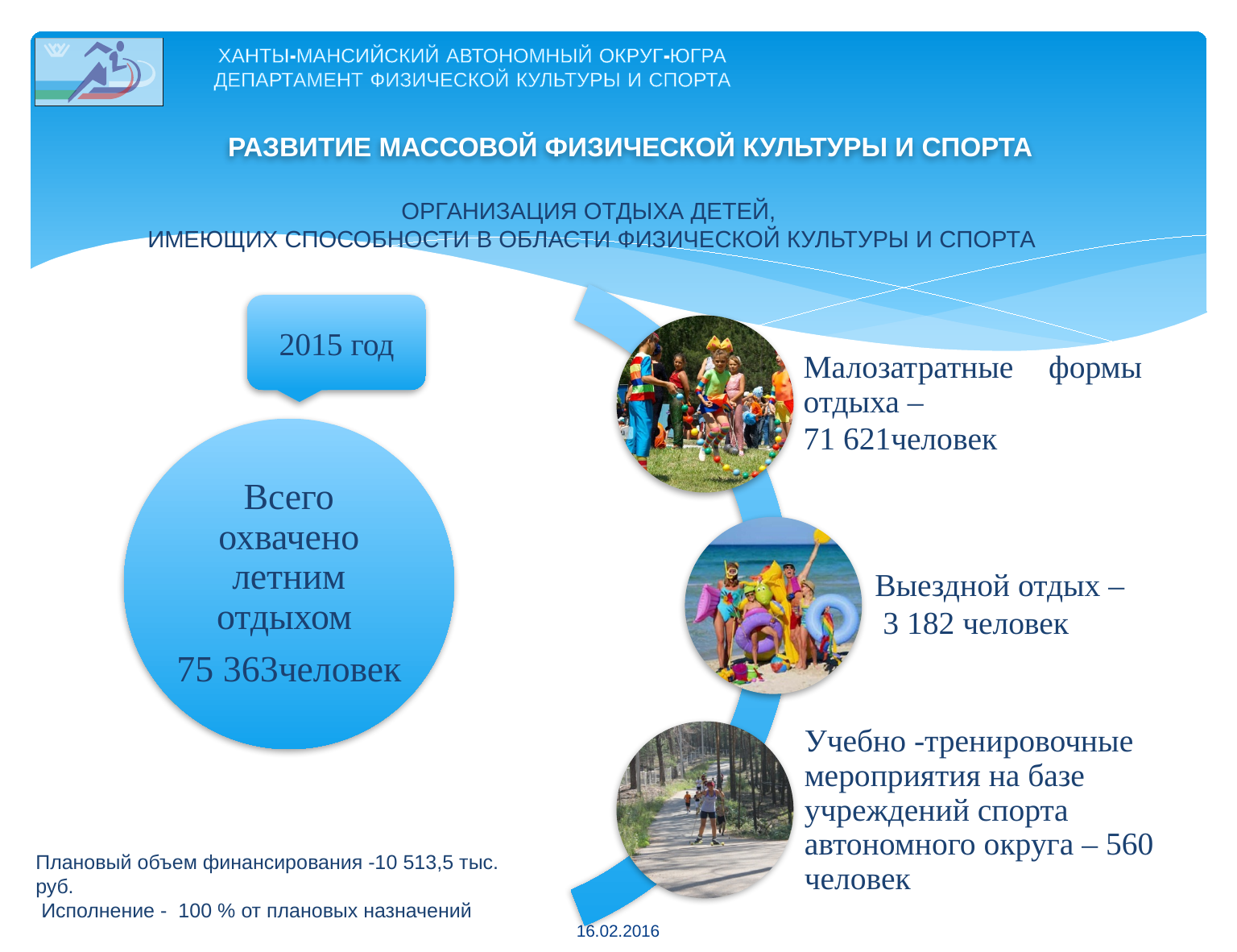

ХАНТЫ-МАНСИЙСКИЙ АВТОНОМНЫЙ ОКРУГ-ЮГРА
ДЕПАРТАМЕНТ ФИЗИЧЕСКОЙ КУЛЬТУРЫ И СПОРТА

РАЗВИТИЕ МАССОВОЙ ФИЗИЧЕСКОЙ КУЛЬТУРЫ И СПОРТА
ОРГАНИЗАЦИЯ ОТДЫХА ДЕТЕЙ,
ИМЕЮЩИХ СПОСОБНОСТИ В ОБЛАСТИ ФИЗИЧЕСКОЙ КУЛЬТУРЫ И СПОРТА
Всего охвачено летним отдыхом
75 363человек
Малозатратные формы отдыха –
71 621человек
Выездной отдых –
 3 182 человек
Учебно -тренировочные мероприятия на базе учреждений спорта автономного округа – 560 человек
2015 год
Плановый объем финансирования -10 513,5 тыс. руб.
 Исполнение -  100 % от плановых назначений
16.02.2016